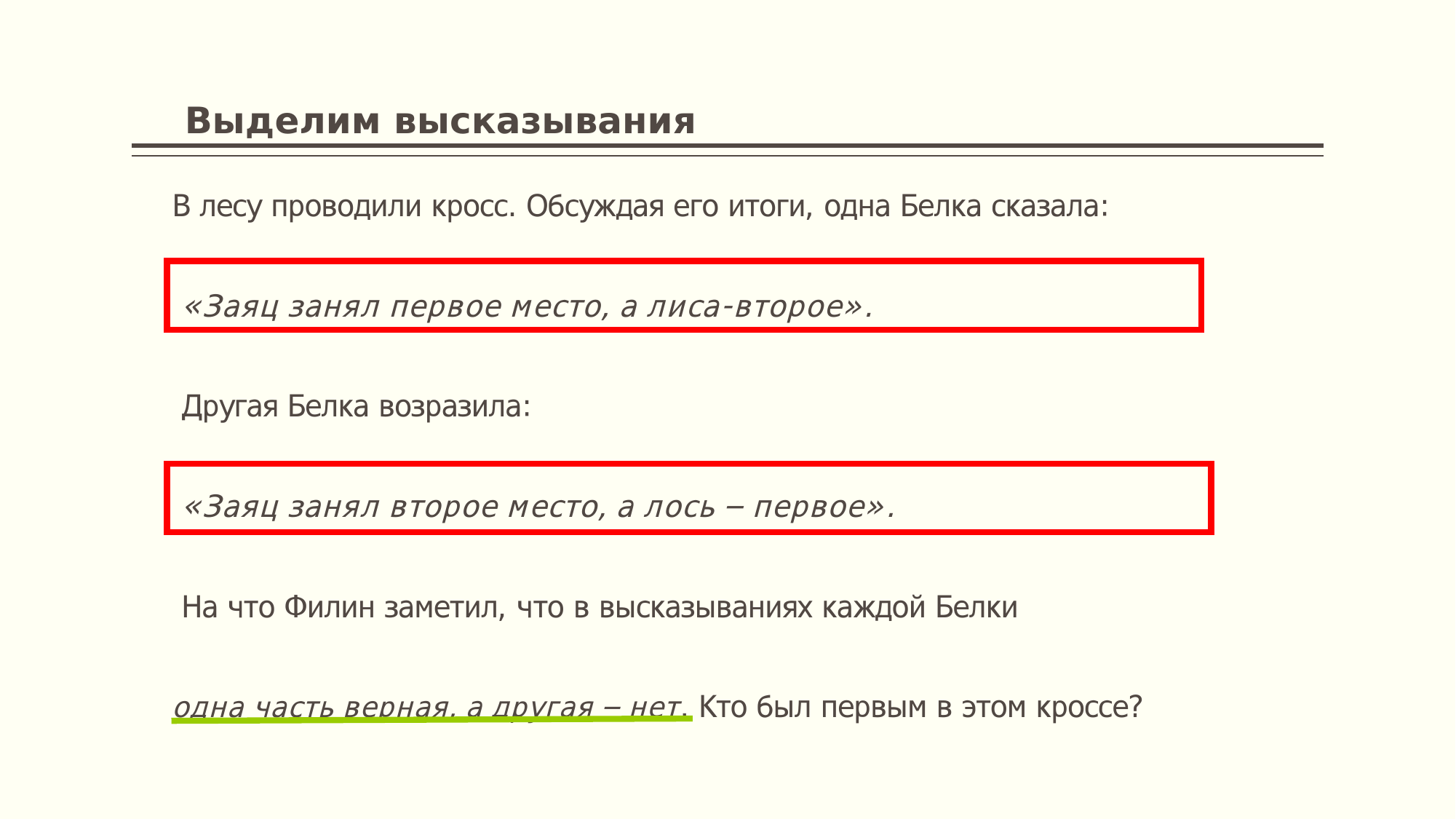

Выделим высказывания
В лесу проводили кросс. Обсуждая его итоги, одна Белка сказала:
 «Заяц занял первое место, а лиса-второе».
 Другая Белка возразила:
 «Заяц занял второе место, а лось – первое».
 На что Филин заметил, что в высказываниях каждой Белки
одна часть верная, а другая – нет. Кто был первым в этом кроссе?